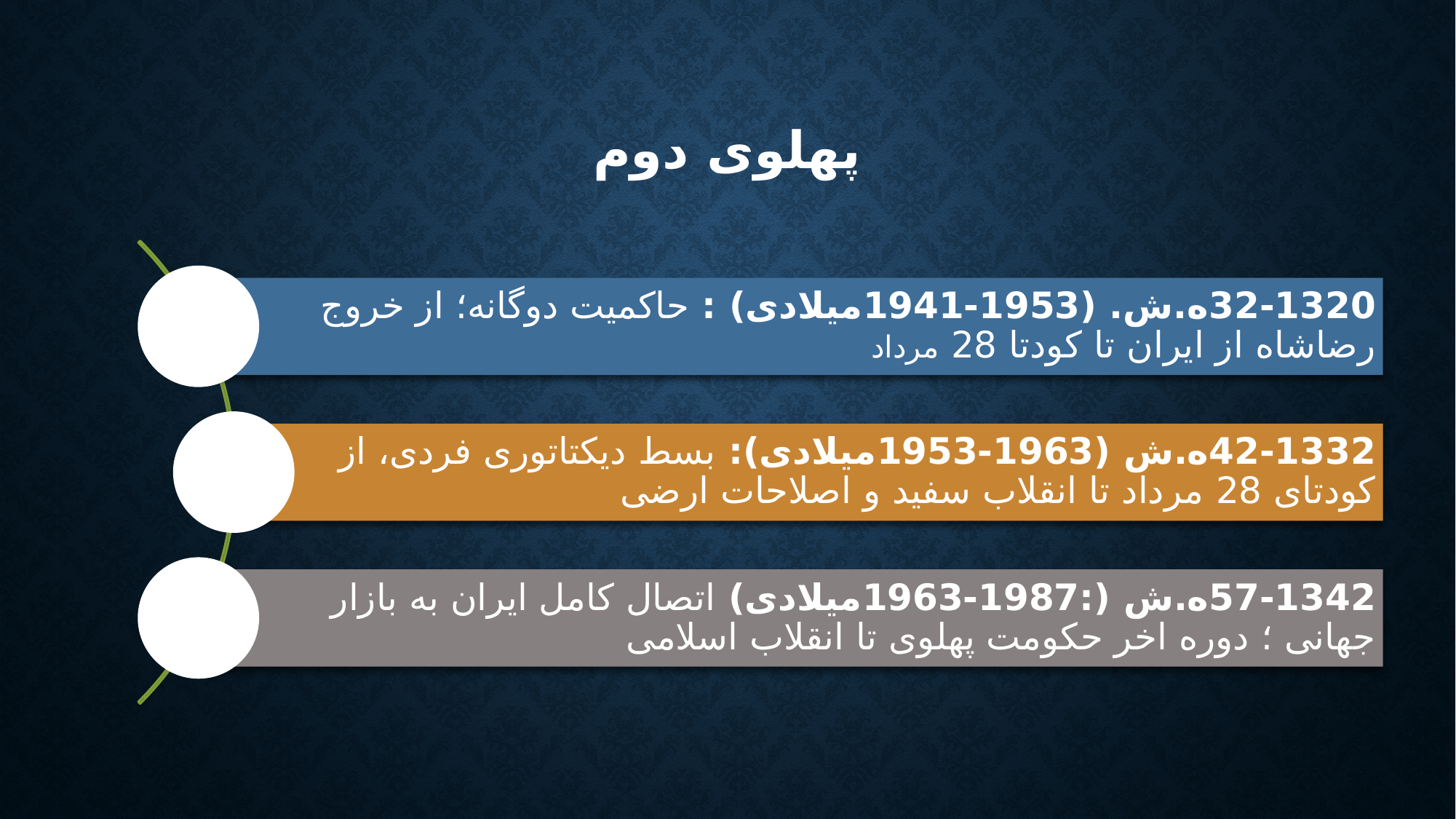

# پهلوی دوم
32-1320ه.ش. (1953-1941میلادی) : حاکمیت دوگانه؛ از خروج رضاشاه از ایران تا کودتا 28 مرداد
42-1332ه.ش (1963-1953میلادی): بسط دیکتاتوری فردی، از کودتای 28 مرداد تا انقلاب سفید و اصلاحات ارضی
57-1342ه.ش (:1987-1963میلادی) اتصال کامل ایران به بازار جهانی ؛ دوره اخر حکومت پهلوی تا انقلاب اسلامی